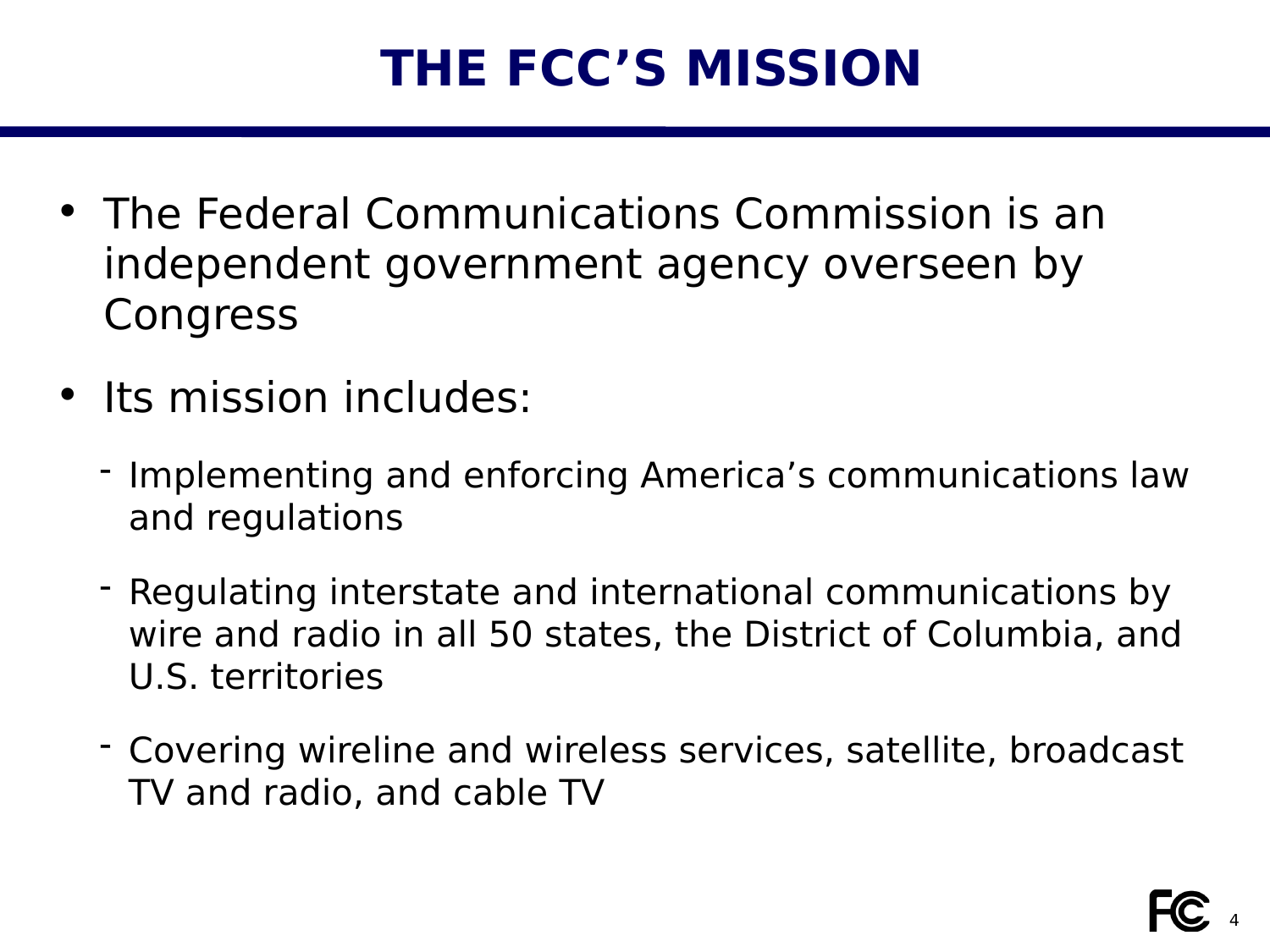

# THE FCC’S MISSION
The Federal Communications Commission is an independent government agency overseen by Congress
Its mission includes:
Implementing and enforcing America’s communications law and regulations
Regulating interstate and international communications by wire and radio in all 50 states, the District of Columbia, and U.S. territories
Covering wireline and wireless services, satellite, broadcast TV and radio, and cable TV
4